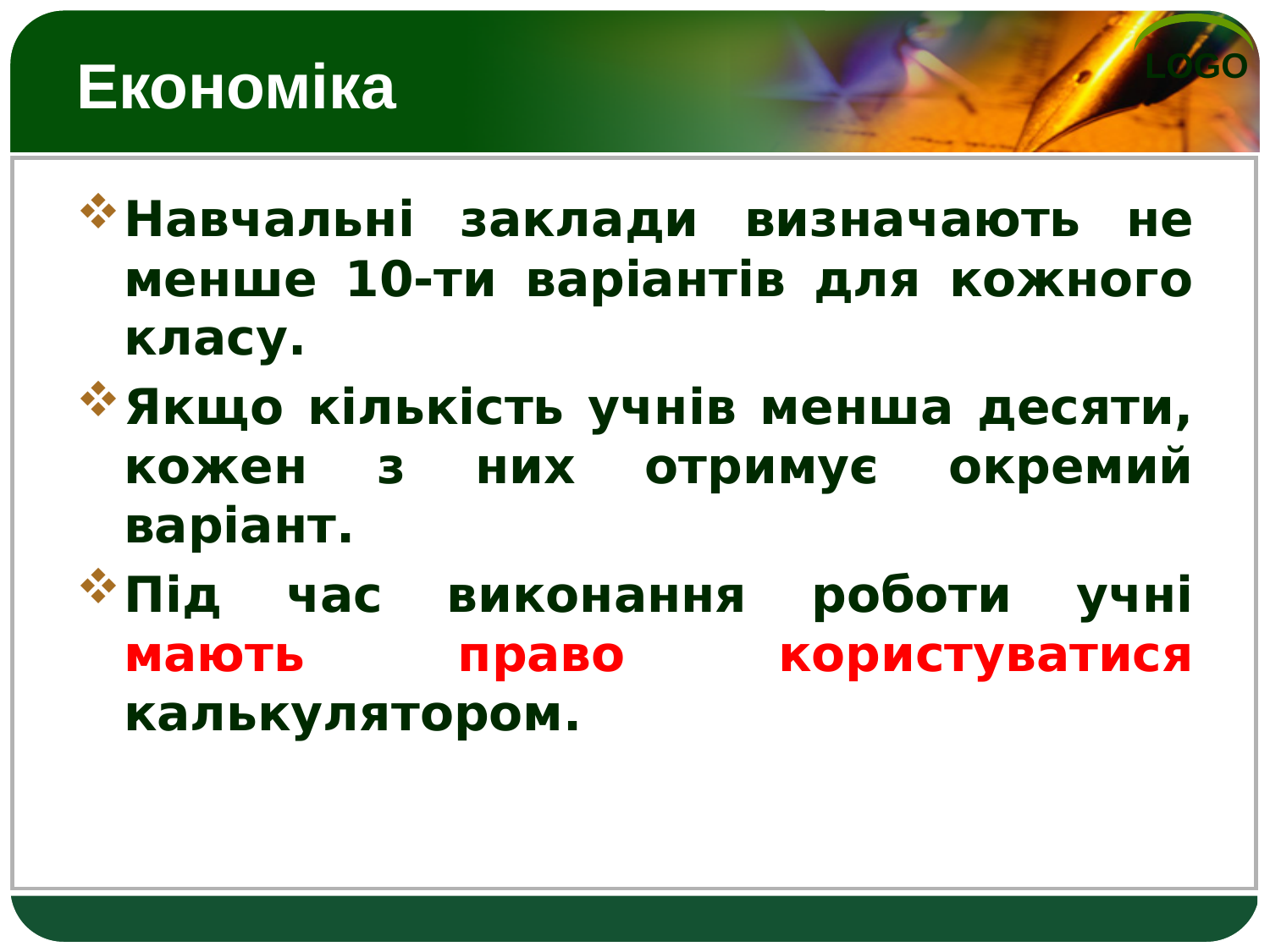

# Економіка
Навчальні заклади визначають не менше 10-ти варіантів для кожного класу.
Якщо кількість учнів менша десяти, кожен з них отримує окремий варіант.
Під час виконання роботи учні мають право користуватися калькулятором.